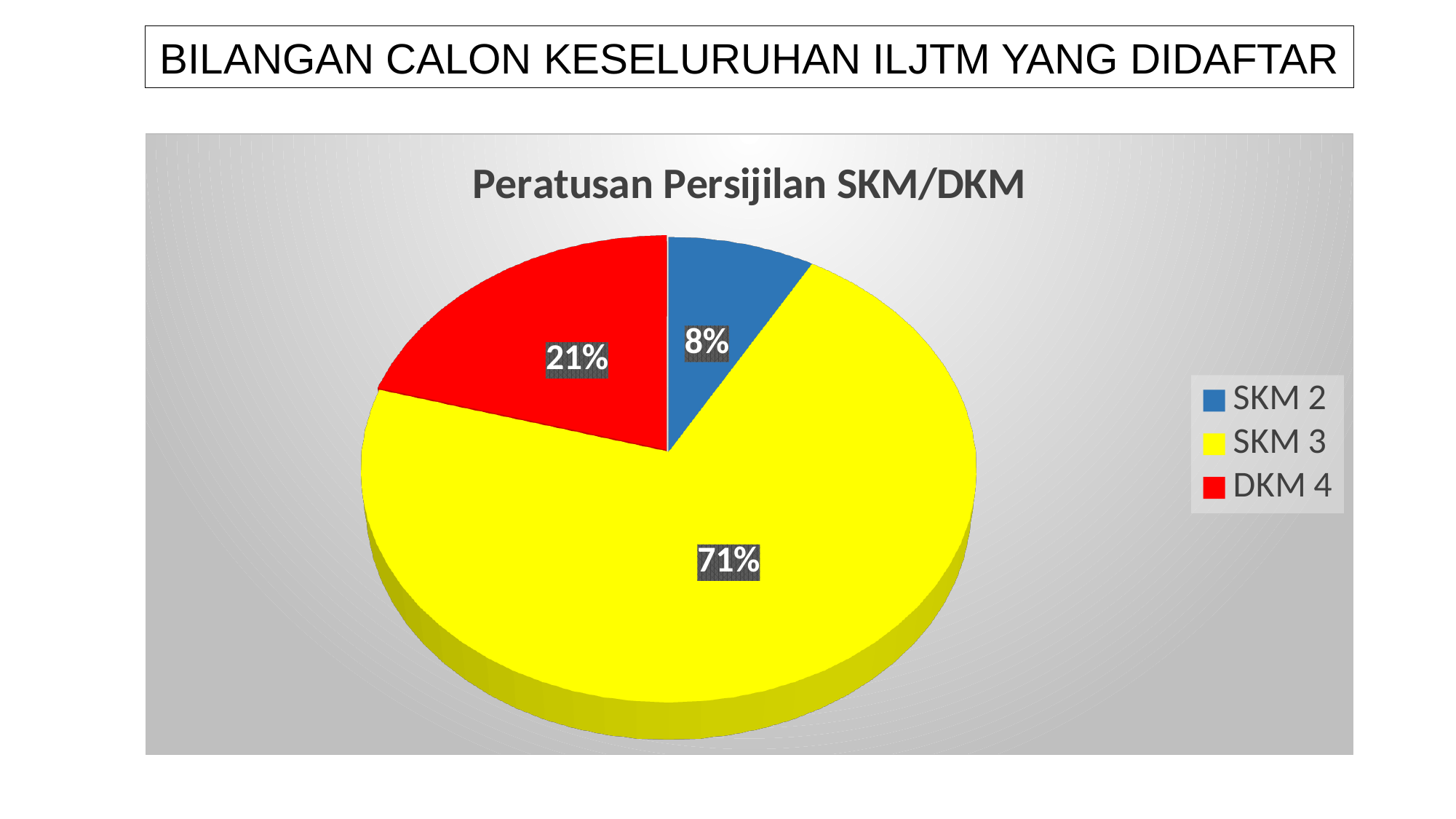

BILANGAN CALON KESELURUHAN ILJTM YANG DIDAFTAR

[unsupported chart]